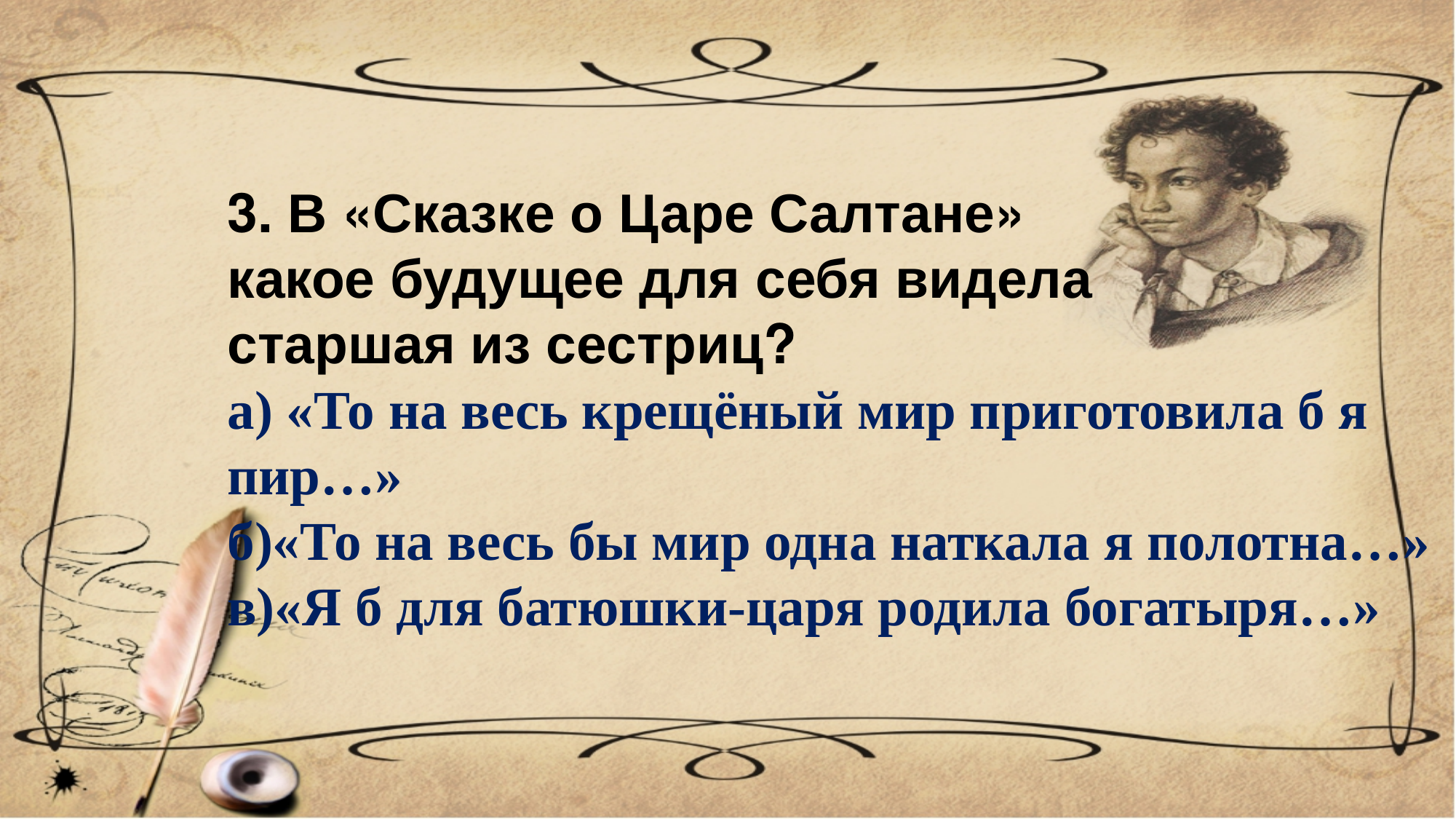

3. В «Сказке о Царе Салтане»
какое будущее для себя видела
старшая из сестриц?
а) «То на весь крещёный мир приготовила б я пир…»
б)«То на весь бы мир одна наткала я полотна…»
в)«Я б для батюшки-царя родила богатыря…»